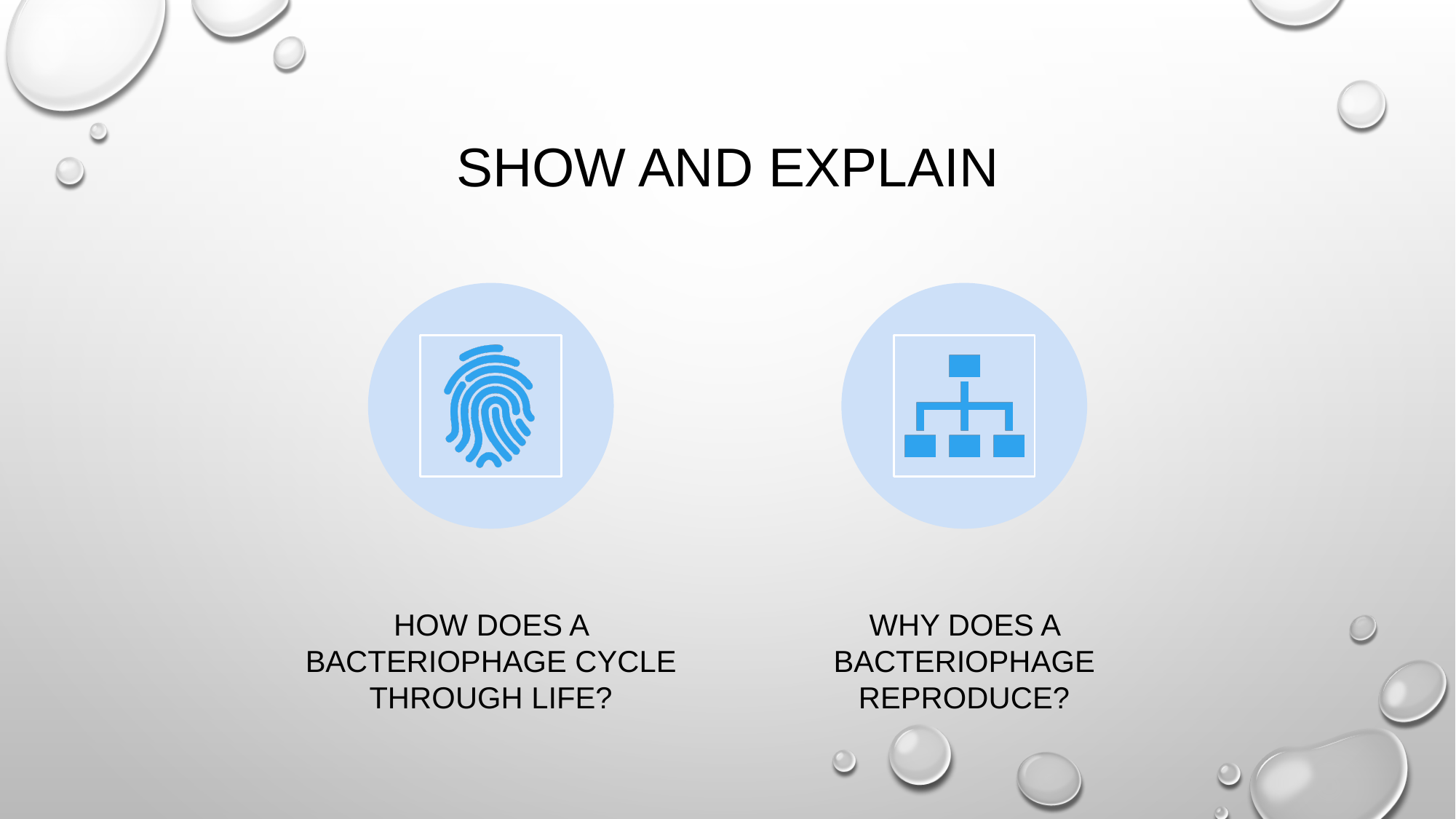

# Show and Explain
How does a Bacteriophage cycle through life?
Why does a bacteriophage reproduce?